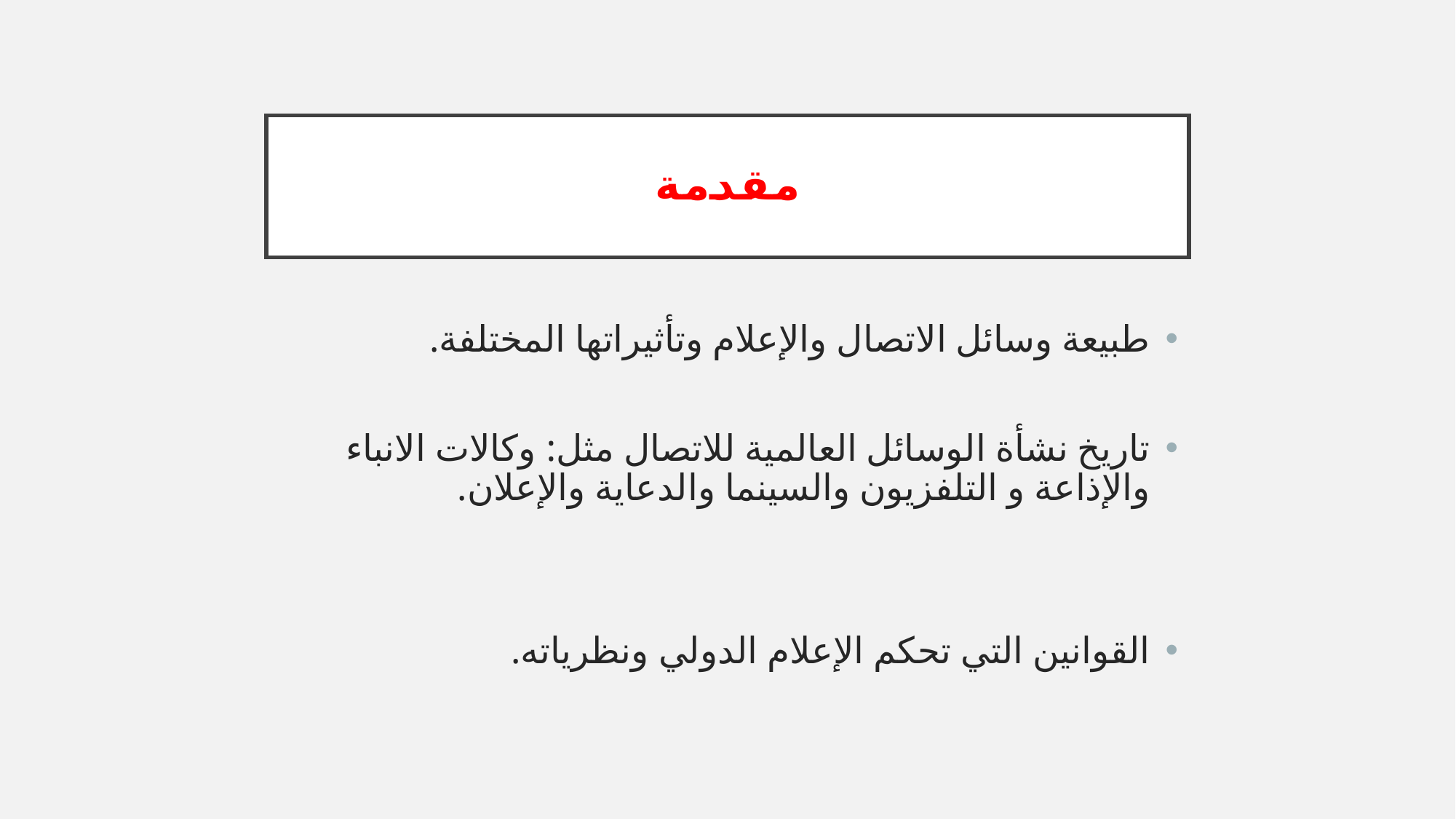

# مقدمة
طبيعة وسائل الاتصال والإعلام وتأثيراتها المختلفة.

تاريخ نشأة الوسائل العالمية للاتصال مثل: وكالات الانباء والإذاعة و التلفزيون والسينما والدعاية والإعلان.

القوانين التي تحكم الإعلام الدولي ونظرياته.